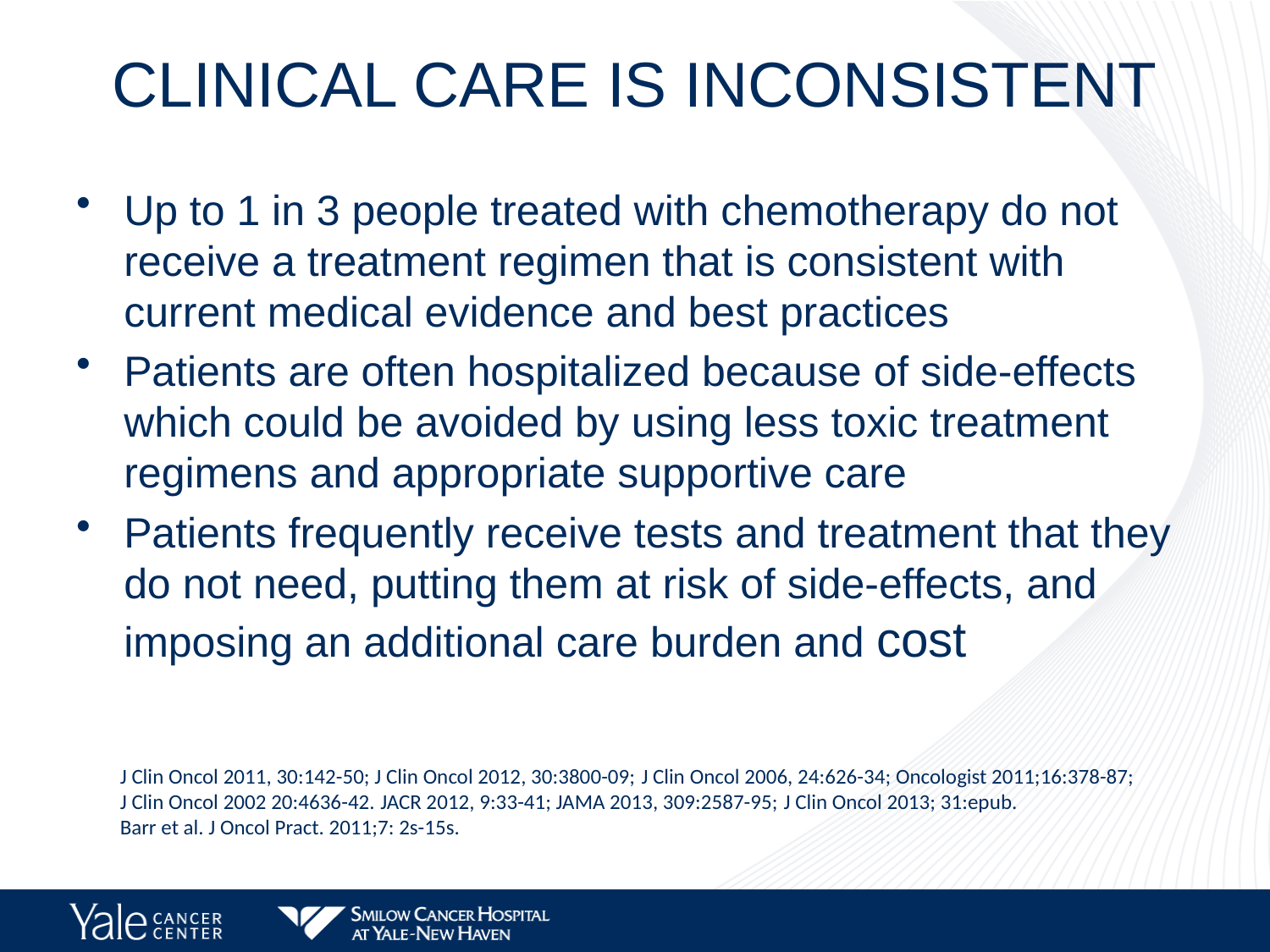

# CLINICAL CARE IS INCONSISTENT
Up to 1 in 3 people treated with chemotherapy do not receive a treatment regimen that is consistent with current medical evidence and best practices
Patients are often hospitalized because of side-effects which could be avoided by using less toxic treatment regimens and appropriate supportive care
Patients frequently receive tests and treatment that they do not need, putting them at risk of side-effects, and imposing an additional care burden and cost

J Clin Oncol 2011, 30:142-50; J Clin Oncol 2012, 30:3800-09; J Clin Oncol 2006, 24:626-34; Oncologist 2011;16:378-87;
J Clin Oncol 2002 20:4636-42. JACR 2012, 9:33-41; JAMA 2013, 309:2587-95; J Clin Oncol 2013; 31:epub.
Barr et al. J Oncol Pract. 2011;7: 2s-15s.